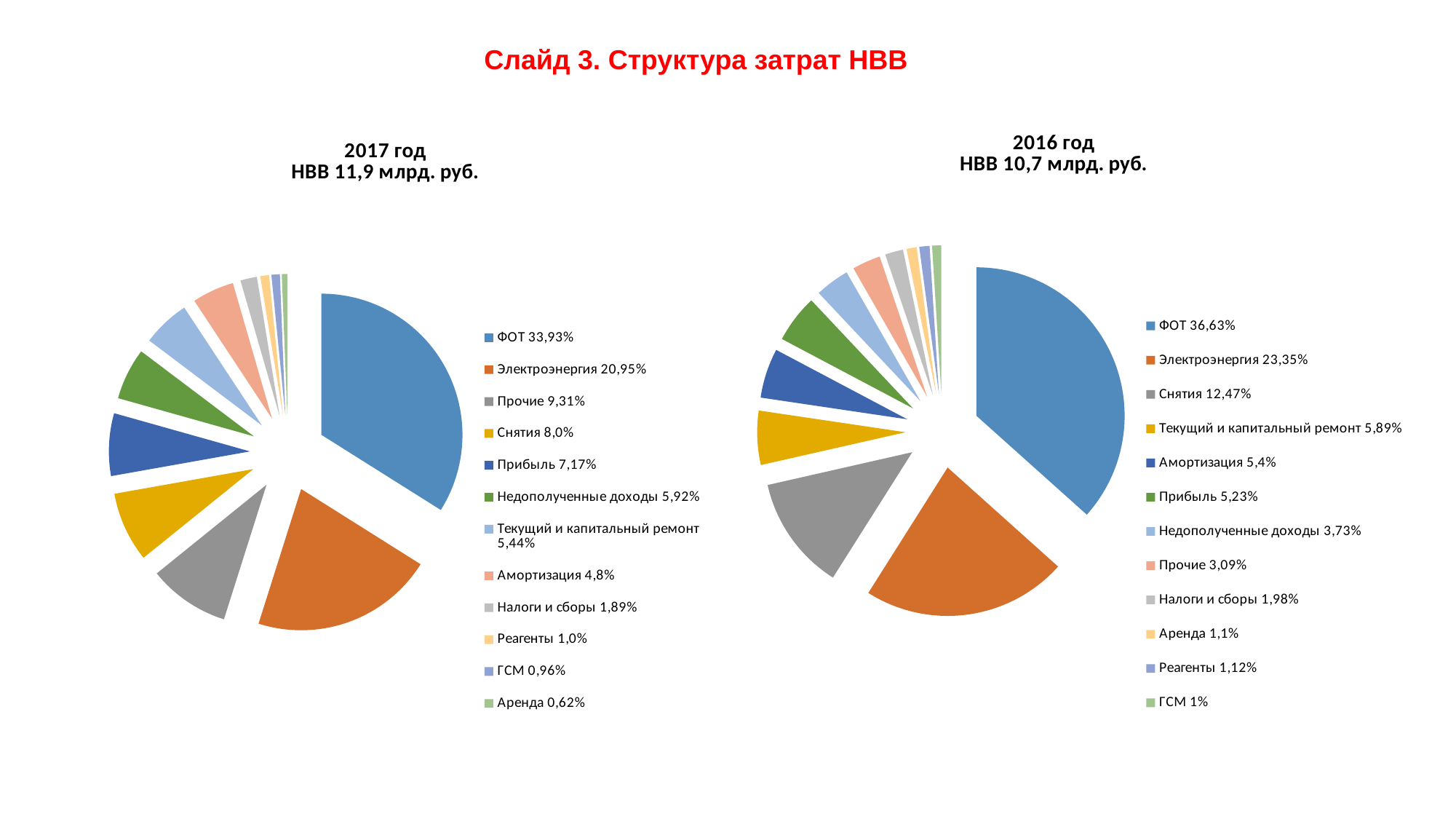

Слайд 3. Структура затрат НВВ

### Chart: 2016 год
НВВ 10,7 млрд. руб.

| Category | Структура затрат РСО включенных в НВВ на 2016 год | Столбец1 |
|---|---|---|
| ФОТ 36,63% | 4200.61 | 0.36626284785558083 |
| Электроэнергия 23,35% | 2563.76 | 0.2235413520460657 |
| Снятия 12,47% | 1429.75 | 0.12466387184754517 |
| Текущий и капитальный ремонт 5,89% | 676.05 | 0.058946676385754786 |
| Амортизация 5,4% | 619.53 | 0.05401854067194241 |
| Прибыль 5,23% | 600.19 | 0.05233223237921185 |
| Недополученные доходы 3,73% | 427.44 | 0.037269680281528036 |
| Прочие 3,09% | 354.7999999999993 | 0.030935997014519278 |
| Налоги и сборы 1,98% | 227.0 | 0.019792760209402172 |
| Аренда 1,1% | 126.54 | 0.01103337390703855 |
| Реагенты 1,12% | 128.03 | 0.011163291143655331 |
| ГСМ 1% | 115.14 | 0.010039376257755797 |

### Chart: 2017 год
НВВ 11,9 млрд. руб.

| Category | Структура затрат РСО включенных в НВВ на 2016 год | Столбец1 |
|---|---|---|
| ФОТ 33,93% | 4376292.918949458 | 0.33933914940613963 |
| Электроэнергия 20,95% | 2701474.7938069017 | 0.20947321754975692 |
| Прочие 9,31% | 1200860.80654158 | 0.0931151301327453 |
| Снятия 8,0% | 1032064.9420366278 | 0.08002664493643571 |
| Прибыль 7,17% | 924774.418381263 | 0.07170730349589735 |
| Недополученные доходы 5,92% | 762990.3129436945 | 0.05916251233511817 |
| Текущий и капитальный ремонт 5,44% | 701190.668641034 | 0.0543705481956837 |
| Амортизация 4,8% | 619079.7173604056 | 0.04800363883185937 |
| Налоги и сборы 1,89% | 244372.8584977506 | 0.018948749427056193 |
| Реагенты 1,0% | 128828.3771899674 | 0.009989393476319483 |
| ГСМ 0,96% | 124016.92817878663 | 0.009616312184663843 |
| Аренда 0,62% | 80569.6971706526 | 0.0062474000283241245 |